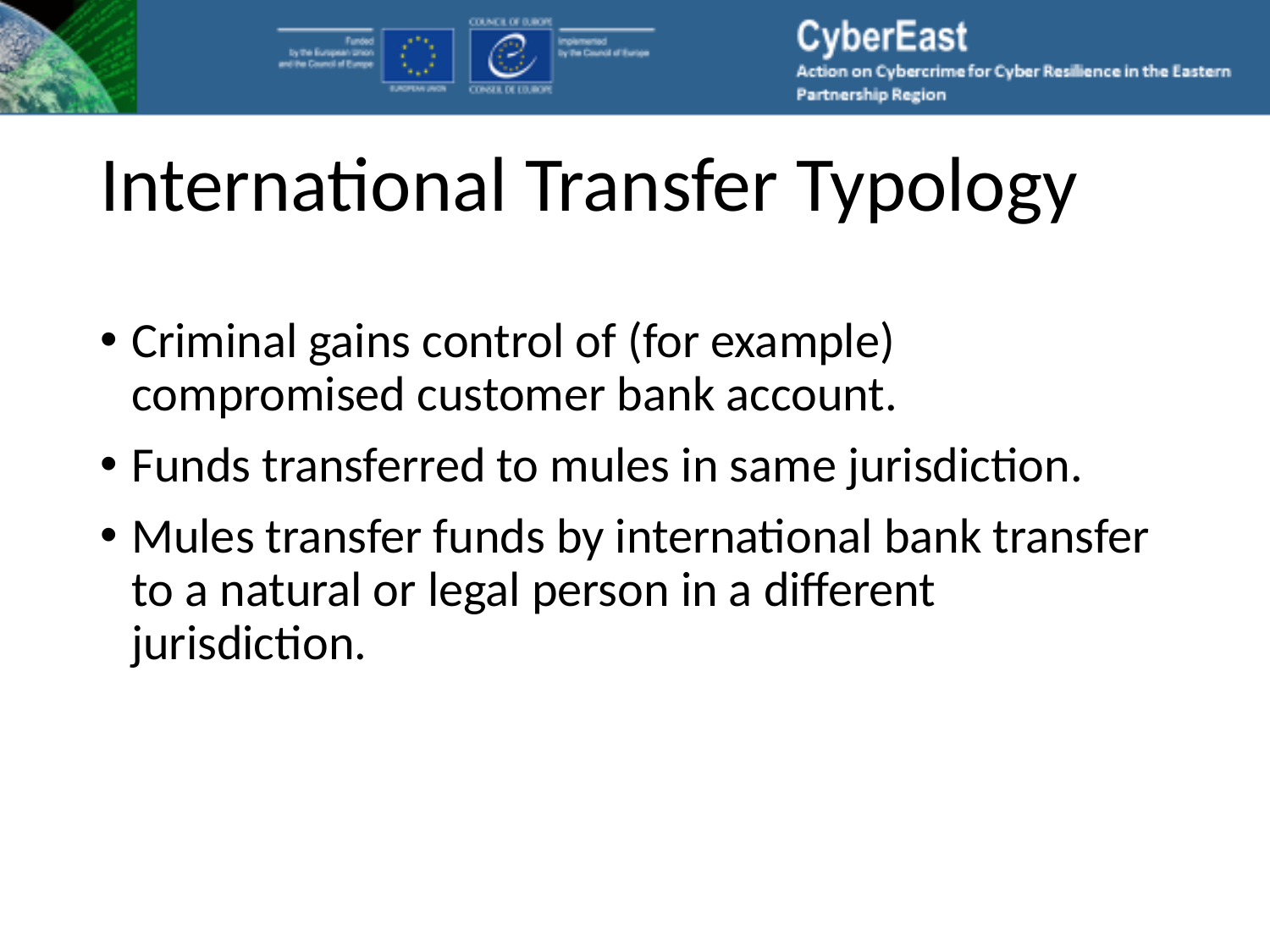

# International Transfer Typology
Criminal gains control of (for example) compromised customer bank account.
Funds transferred to mules in same jurisdiction.
Mules transfer funds by international bank transfer to a natural or legal person in a different jurisdiction.